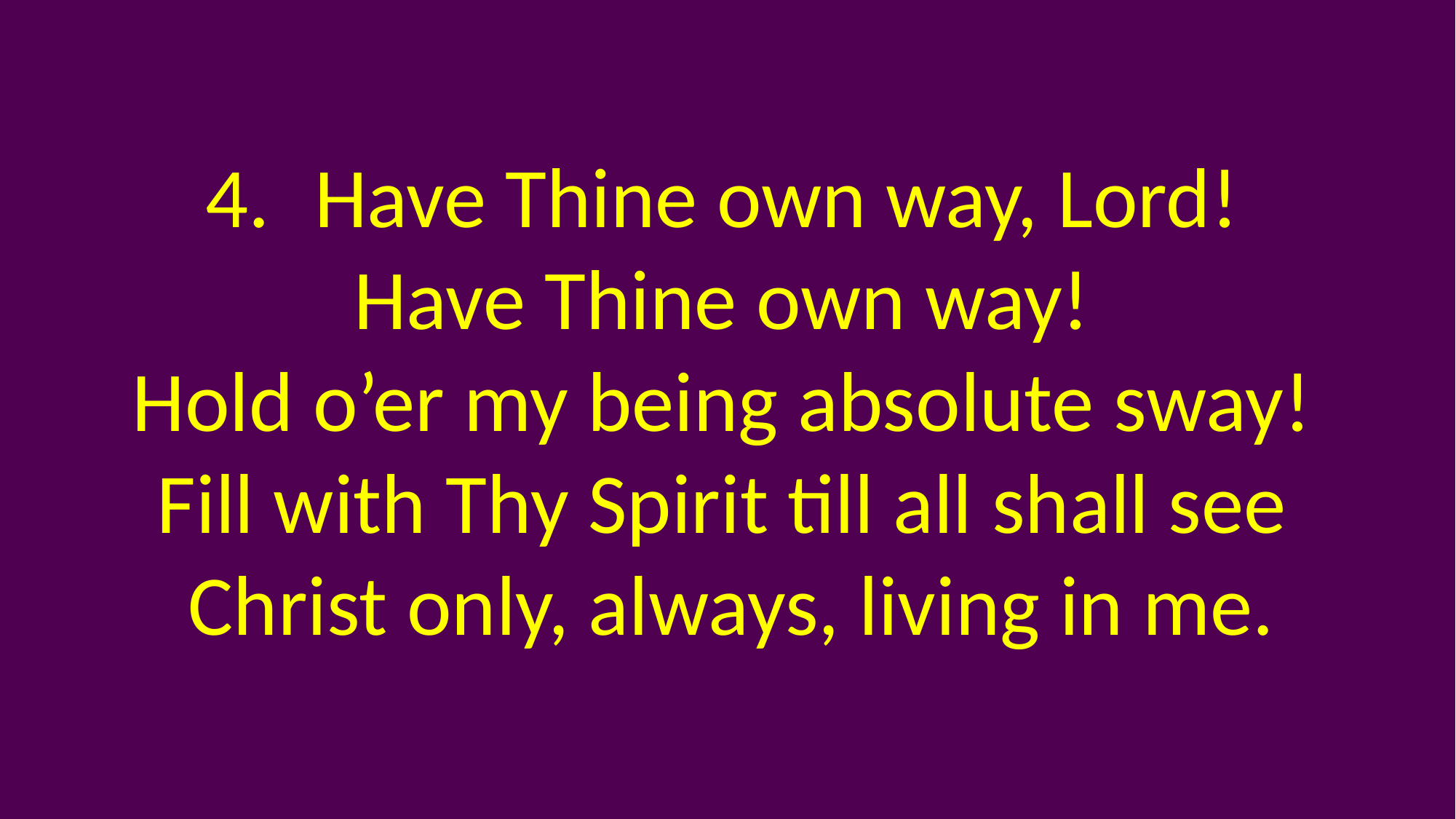

4.	Have Thine own way, Lord!
Have Thine own way!
Hold o’er my being absolute sway!
Fill with Thy Spirit till all shall see
Christ only, always, living in me.